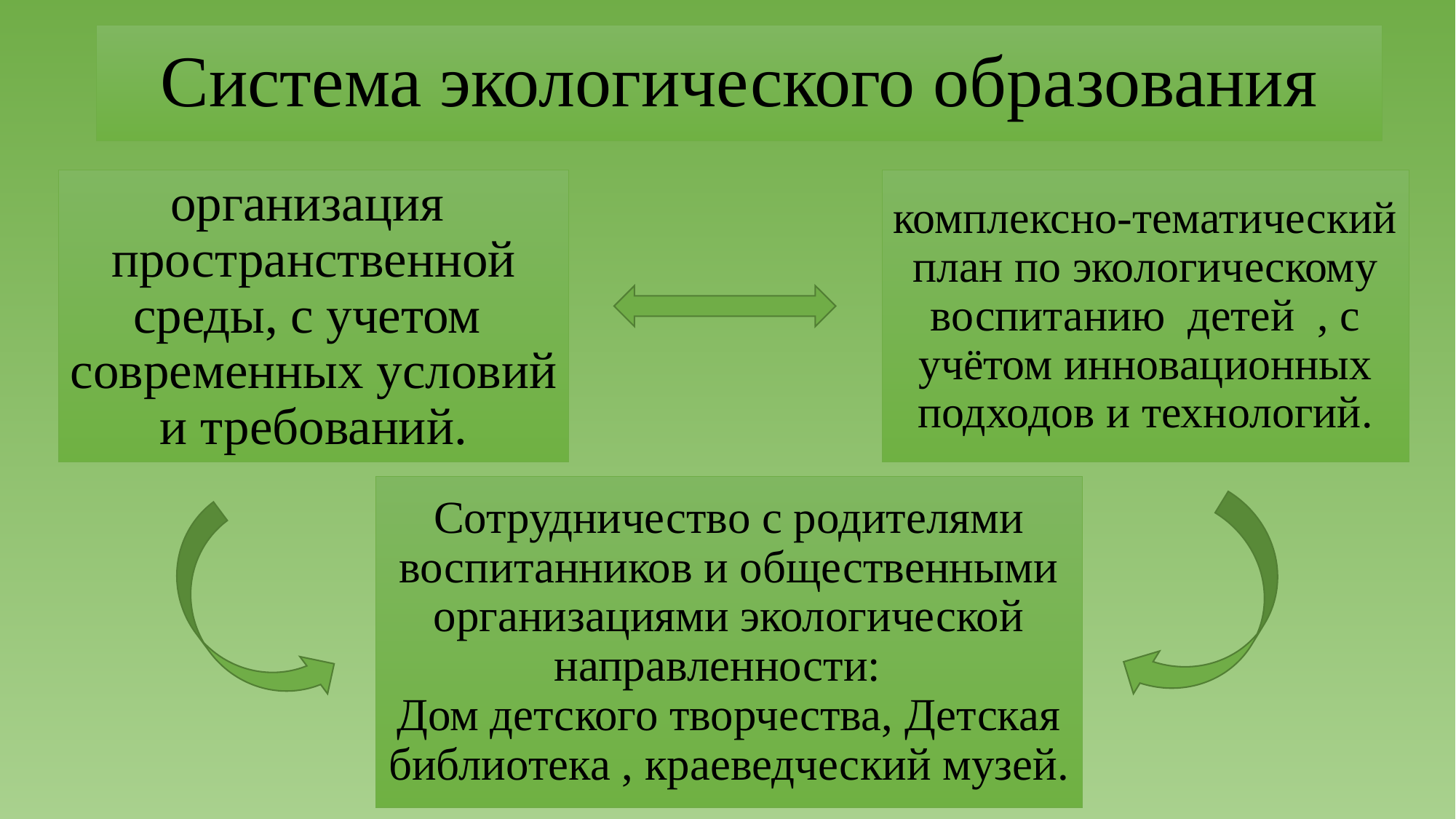

Система экологического образования
#
организация  пространственной среды, с учетом  современных условий и требований.
комплексно-тематический план по экологическому воспитанию  детей  , с учётом инновационных подходов и технологий.

Сотрудничество с родителями воспитанников и общественными организациями экологической направленности:
Дом детского творчества, Детская библиотека , краеведческий музей.